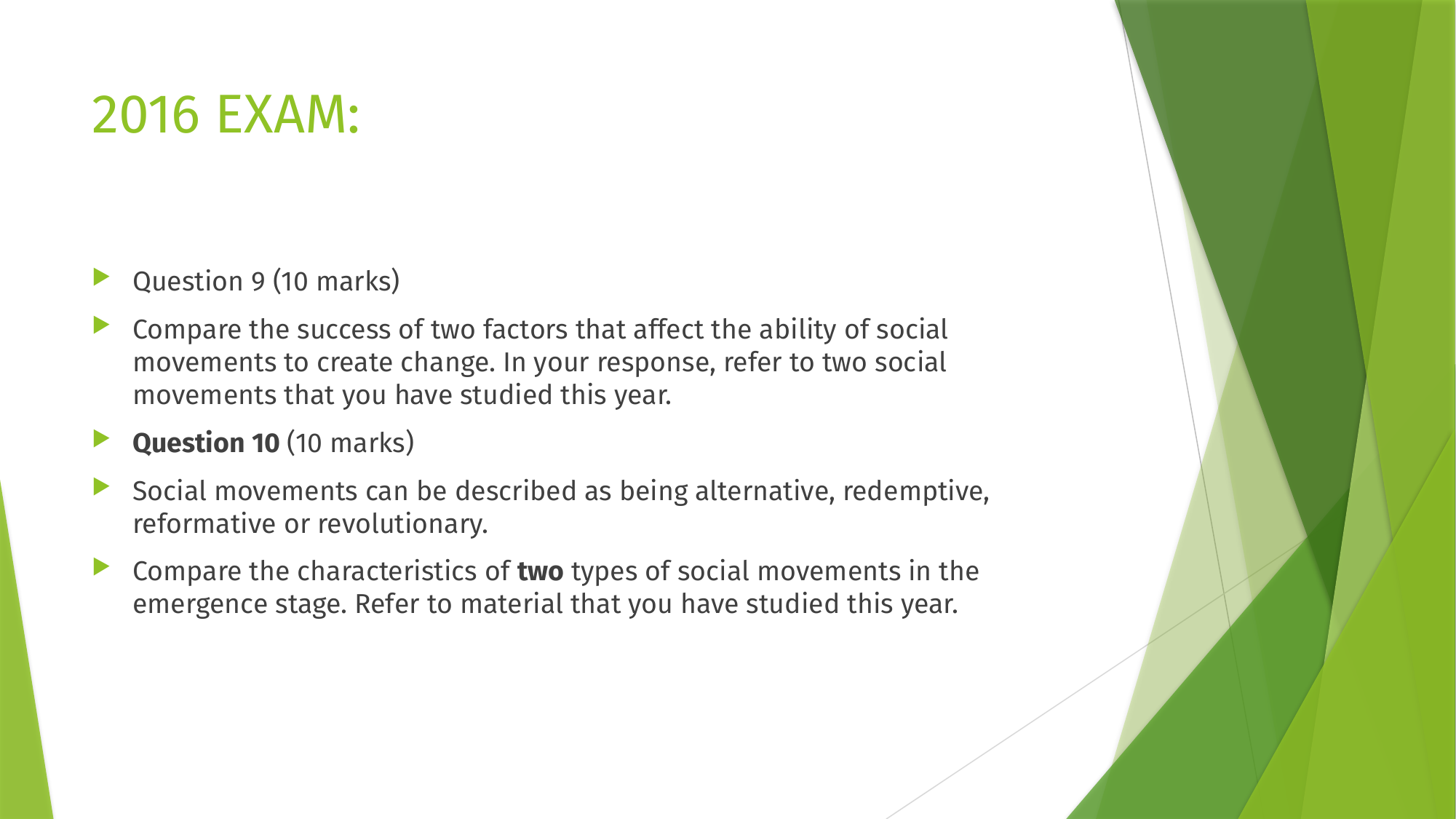

# 2016 EXAM:
Question 9 (10 marks)
Compare the success of two factors that affect the ability of social movements to create change. In your response, refer to two social movements that you have studied this year.
Question 10 (10 marks)
Social movements can be described as being alternative, redemptive, reformative or revolutionary.
Compare the characteristics of two types of social movements in the emergence stage. Refer to material that you have studied this year.